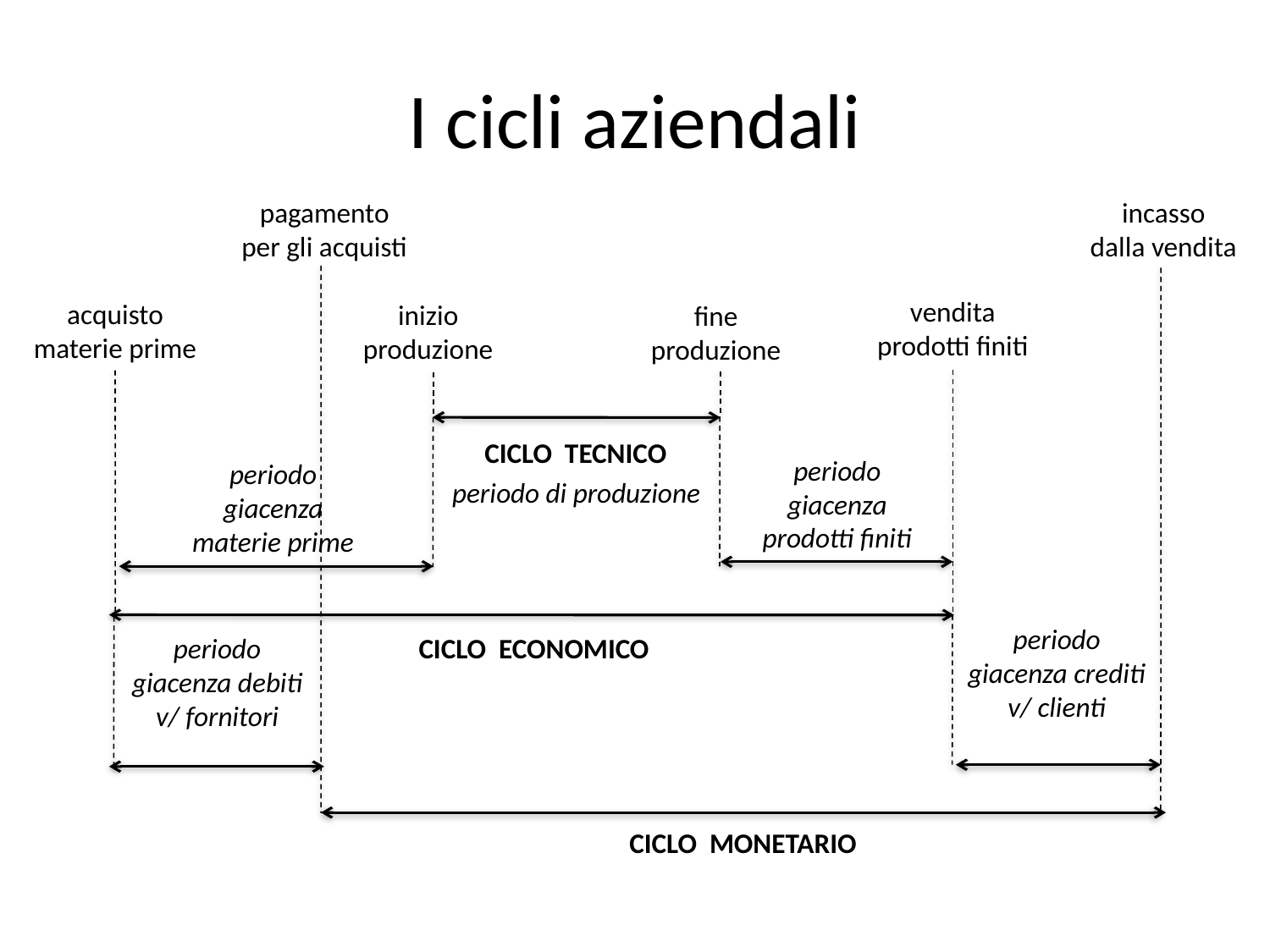

# I cicli aziendali
pagamento
per gli acquisti
incasso
dalla vendita
periodo
giacenza crediti
v/ clienti
periodo
giacenza debiti
v/ fornitori
CICLO  MONETARIO
vendita
prodotti finiti
acquisto
materie prime
periodo
giacenza
prodotti finiti
periodo
giacenza
materie prime
CICLO  ECONOMICO
inizio
produzione
fine
produzione
CICLO  TECNICO
periodo di produzione